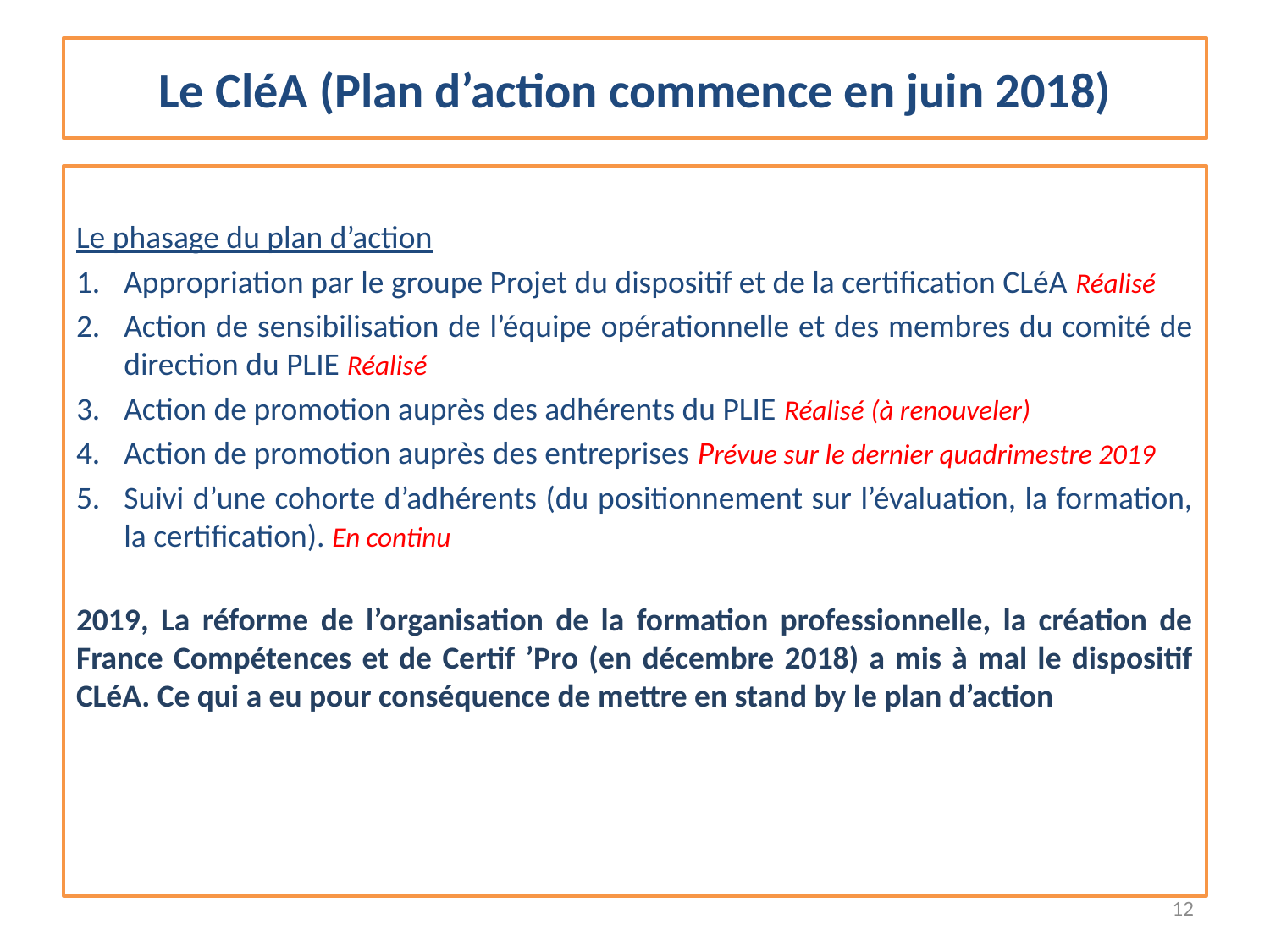

# Le CléA (Plan d’action commence en juin 2018)

Le phasage du plan d’action
Appropriation par le groupe Projet du dispositif et de la certification CLéA Réalisé
Action de sensibilisation de l’équipe opérationnelle et des membres du comité de direction du PLIE Réalisé
Action de promotion auprès des adhérents du PLIE Réalisé (à renouveler)
Action de promotion auprès des entreprises Prévue sur le dernier quadrimestre 2019
Suivi d’une cohorte d’adhérents (du positionnement sur l’évaluation, la formation, la certification). En continu

2019, La réforme de l’organisation de la formation professionnelle, la création de France Compétences et de Certif ’Pro (en décembre 2018) a mis à mal le dispositif CLéA. Ce qui a eu pour conséquence de mettre en stand by le plan d’action

12